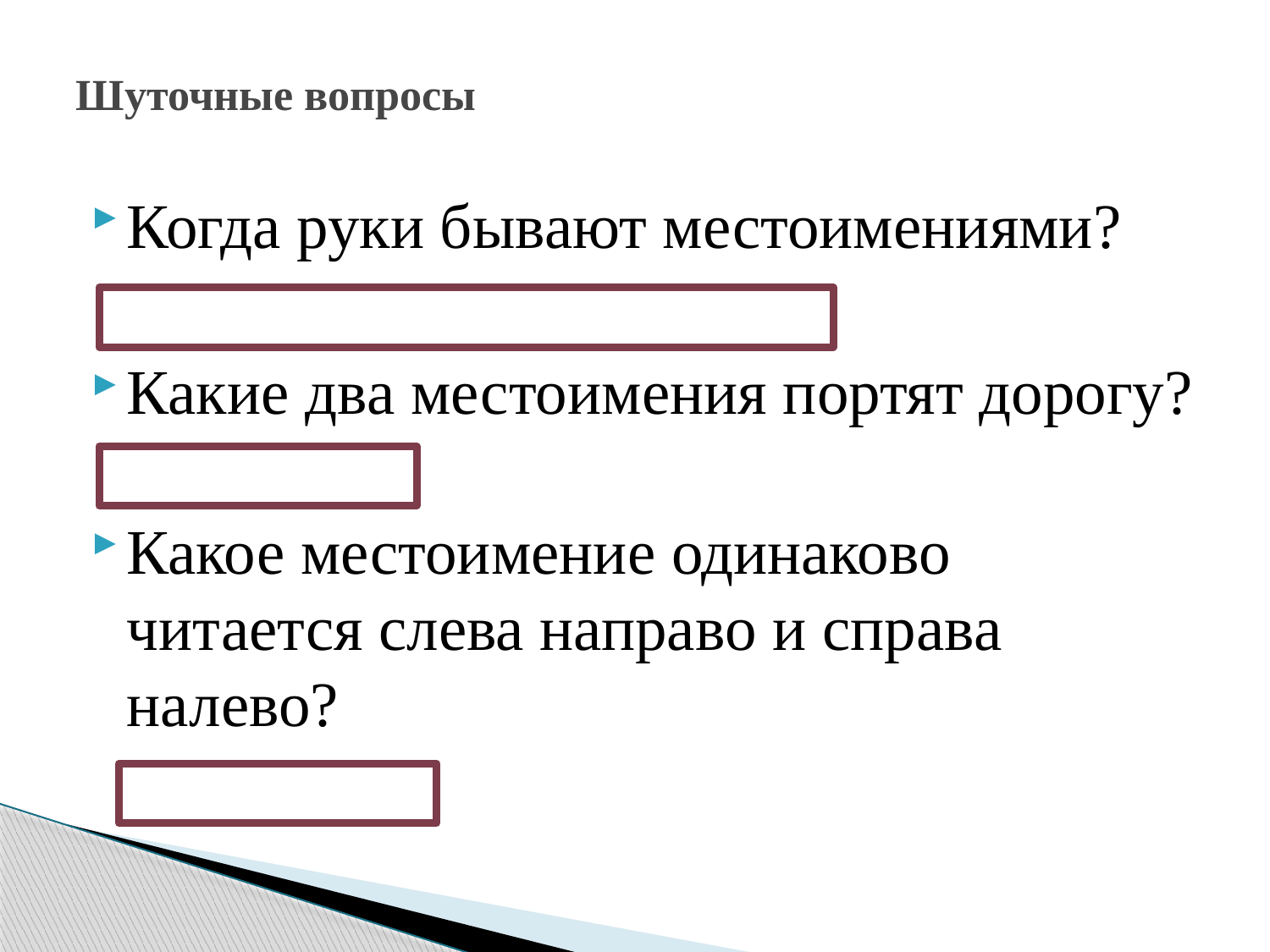

# Шуточные вопросы
Когда руки бывают местоимениями?
 когда они вы- мы – ты
Какие два местоимения портят дорогу?  я – мы
Какое местоимение одинаково читается слева направо и справа налево?
         оно